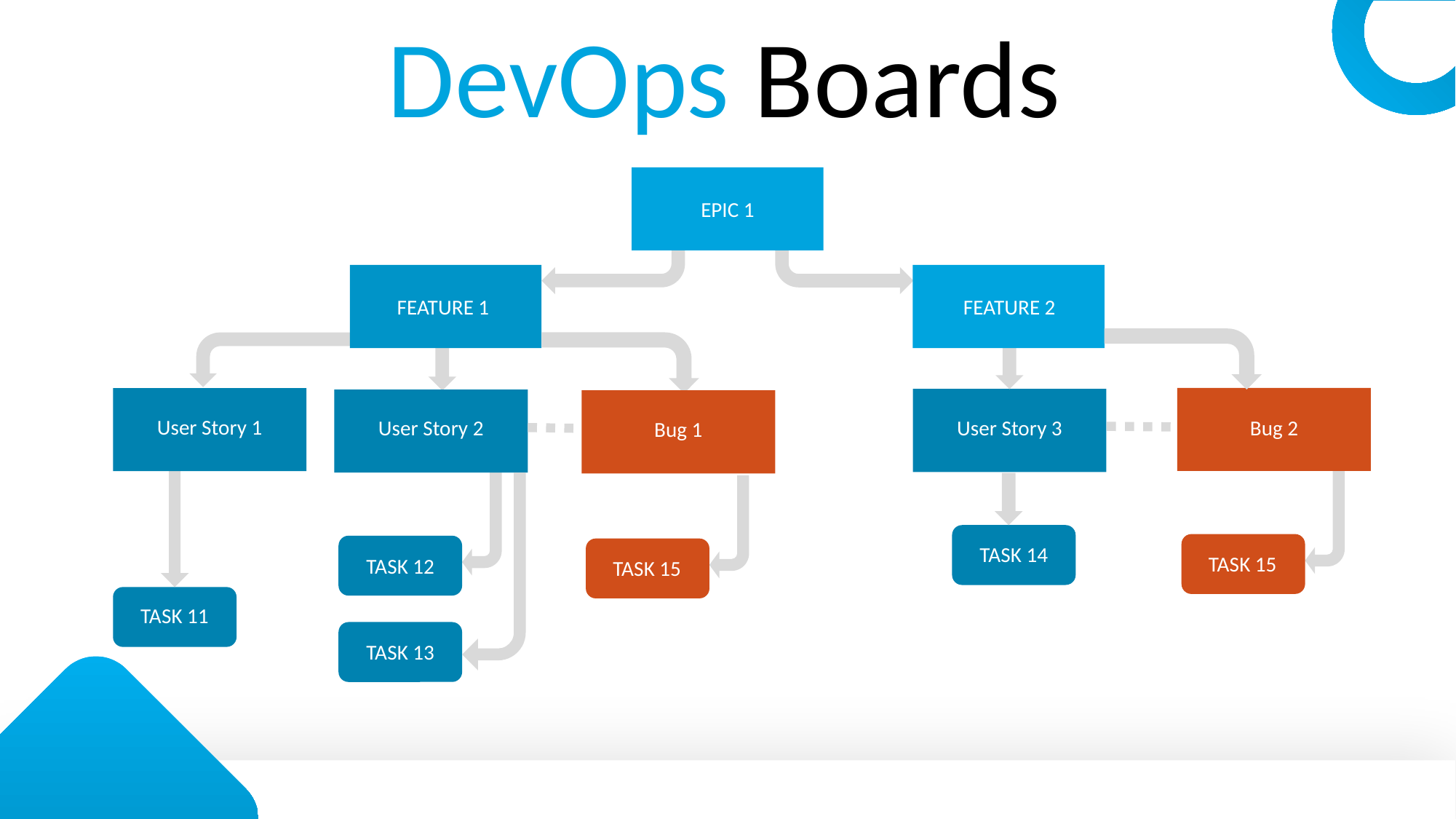

DevOps Boards

EPIC 1

FEATURE 2
FEATURE 1

User Story 1
User Story 3
Bug 2
User Story 2
Bug 1

TASK 14

TASK 15
TASK 12
TASK 15

TASK 11

TASK 13